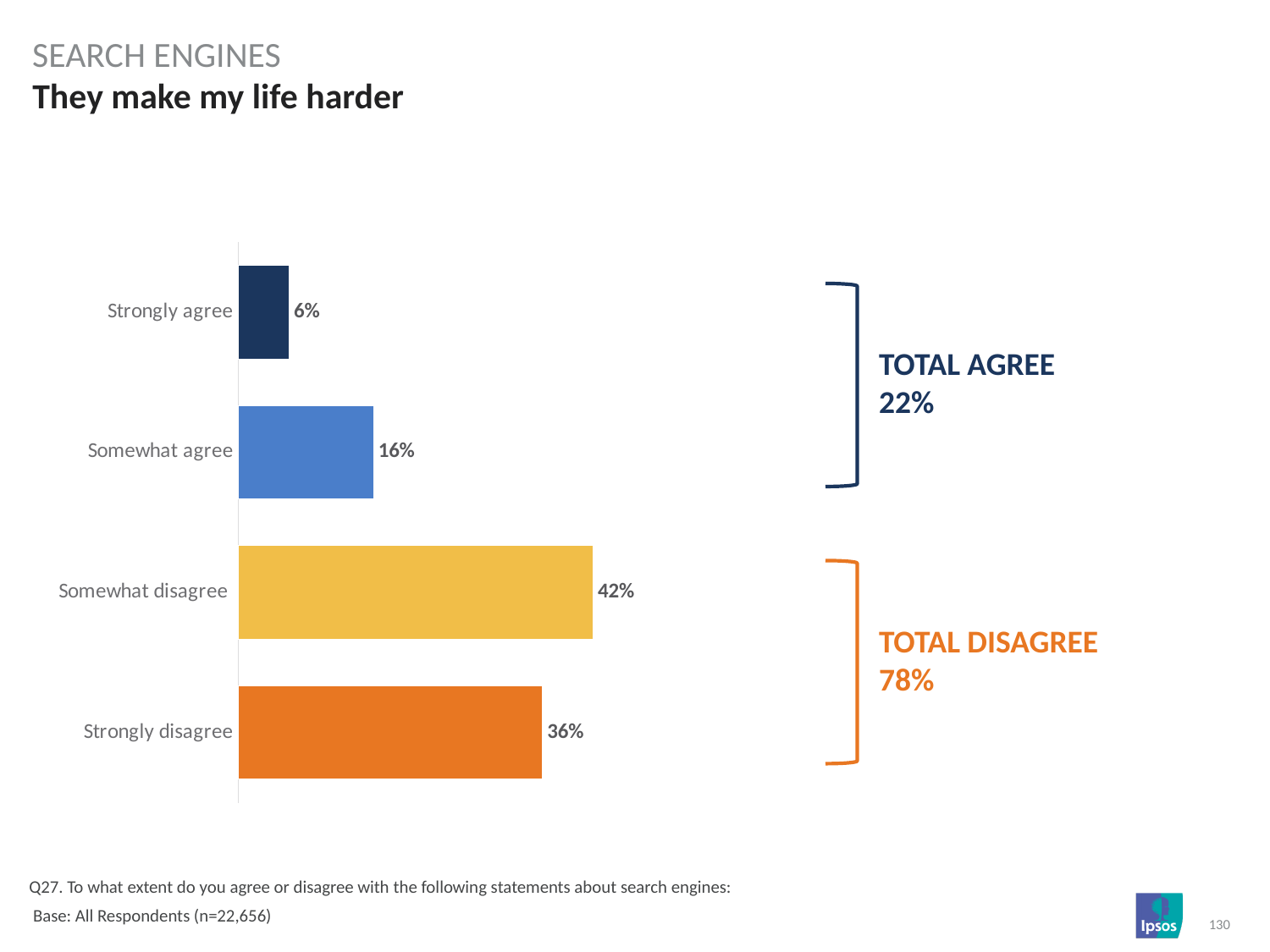

SEARCH ENGINES
# They make my life harder

### Chart

| Category | Column1 |
|---|---|
| Strongly agree | 0.06 |
| Somewhat agree | 0.16 |
| Somewhat disagree  | 0.42 |
| Strongly disagree | 0.36 |
TOTAL AGREE
22%

TOTAL DISAGREE
78%
Q27. To what extent do you agree or disagree with the following statements about search engines:
 Base: All Respondents (n=22,656)